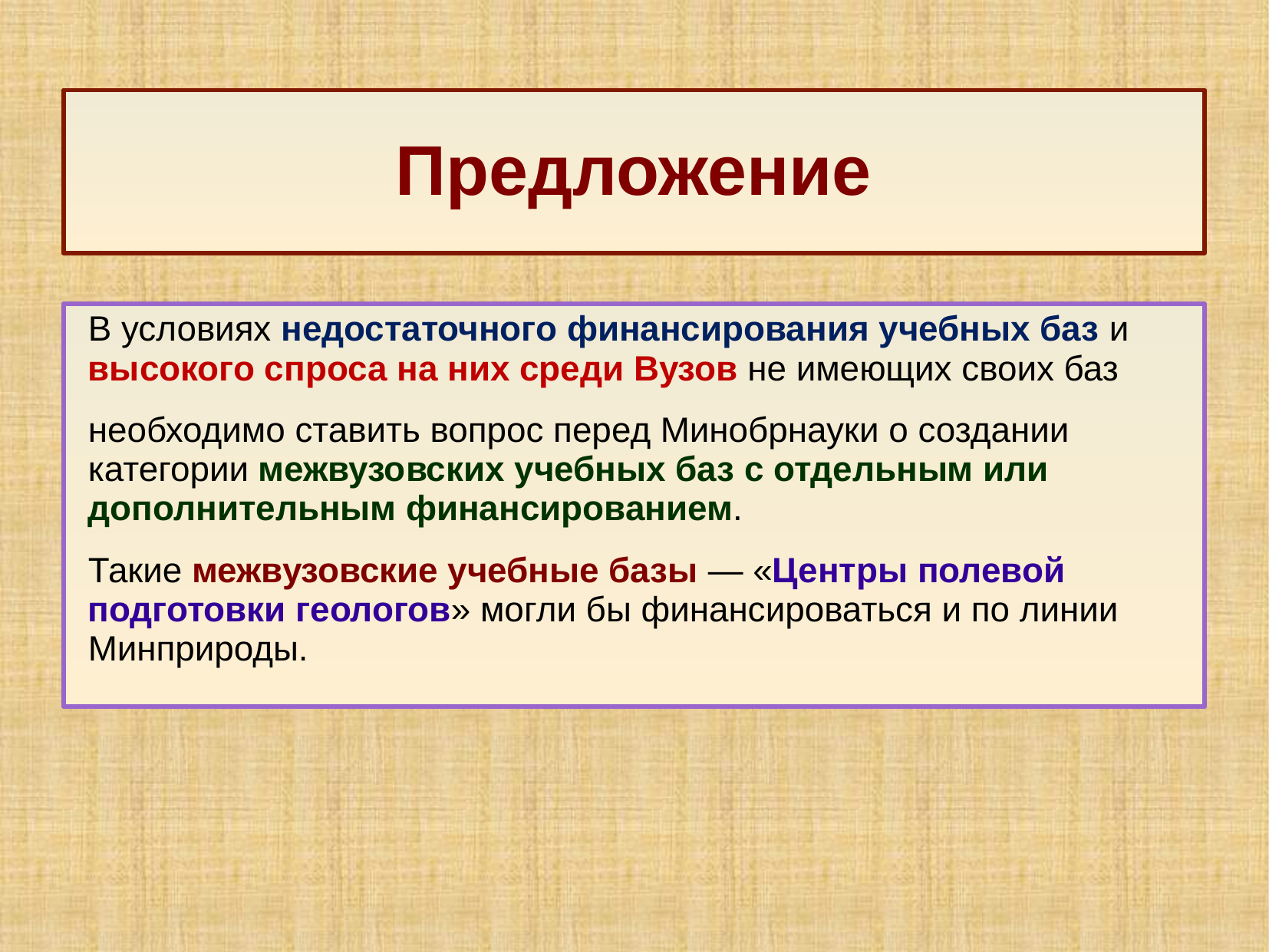

# Предложение
В условиях недостаточного финансирования учебных баз и высокого спроса на них среди Вузов не имеющих своих баз
необходимо ставить вопрос перед Минобрнауки о создании категории межвузовских учебных баз с отдельным или дополнительным финансированием.
Такие межвузовские учебные базы — «Центры полевой подготовки геологов» могли бы финансироваться и по линии Минприроды.